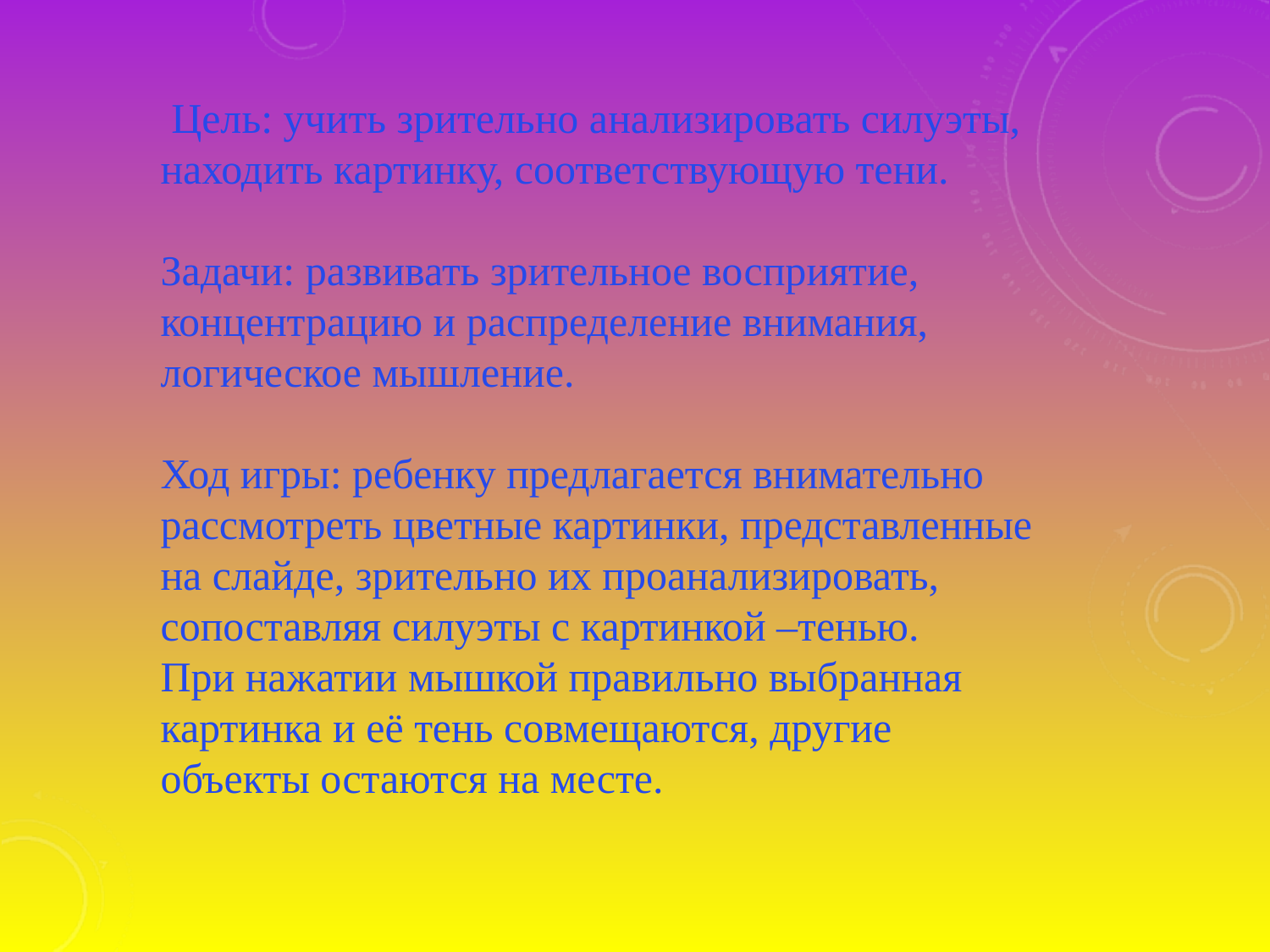

Цель: учить зрительно анализировать силуэты, находить картинку, соответствующую тени.

Задачи: развивать зрительное восприятие, концентрацию и распределение внимания, логическое мышление.

Ход игры: ребенку предлагается внимательно рассмотреть цветные картинки, представленные на слайде, зрительно их проанализировать, сопоставляя силуэты с картинкой –тенью.
При нажатии мышкой правильно выбранная картинка и её тень совмещаются, другие объекты остаются на месте.